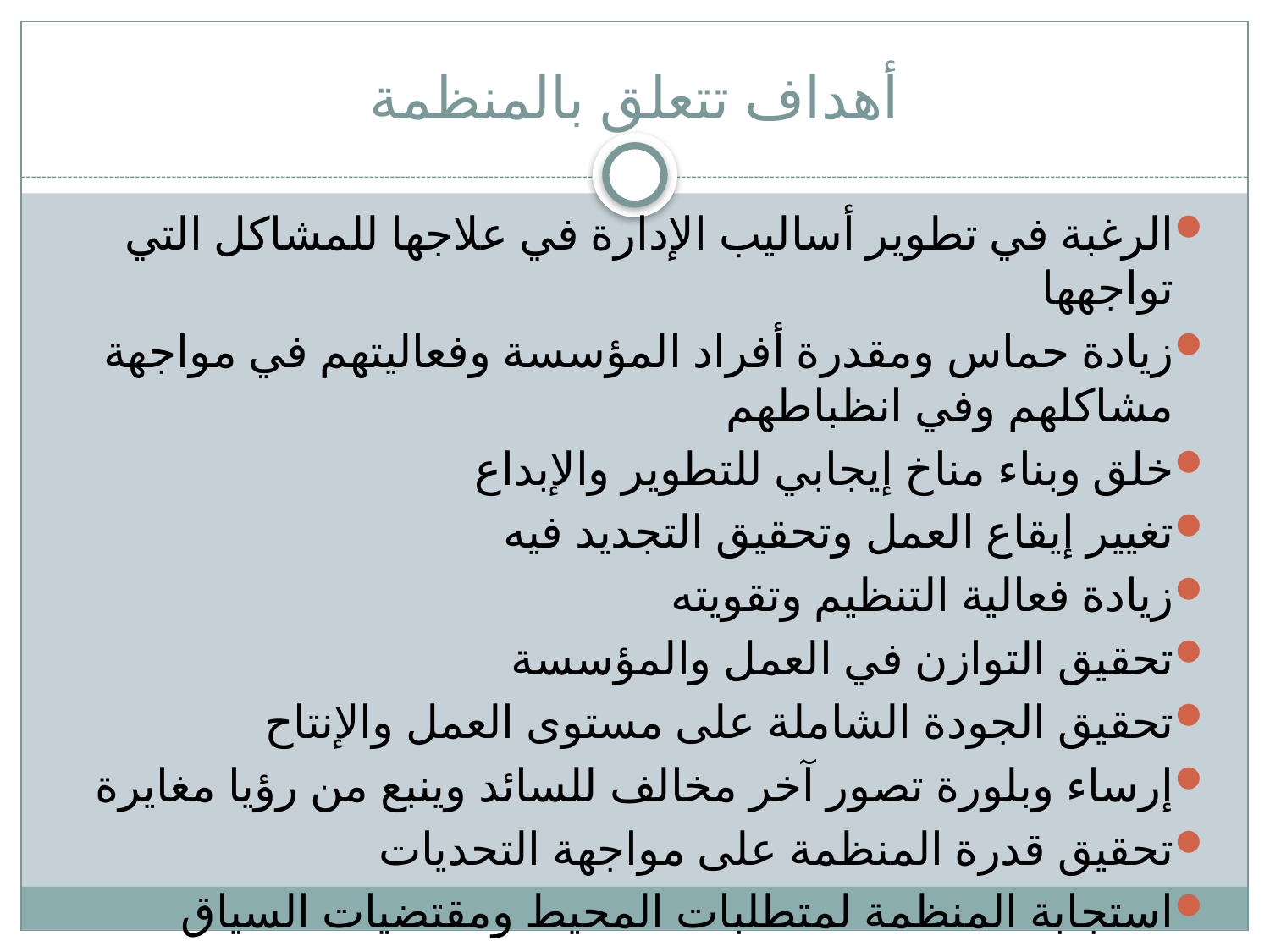

# أهداف تتعلق بالمنظمة
الرغبة في تطوير أساليب الإدارة في علاجها للمشاكل التي تواجهها
زيادة حماس ومقدرة أفراد المؤسسة وفعاليتهم في مواجهة مشاكلهم وفي انظباطهم
خلق وبناء مناخ إيجابي للتطوير والإبداع
تغيير إيقاع العمل وتحقيق التجديد فيه
زيادة فعالية التنظيم وتقويته
تحقيق التوازن في العمل والمؤسسة
تحقيق الجودة الشاملة على مستوى العمل والإنتاح
إرساء وبلورة تصور آخر مخالف للسائد وينبع من رؤيا مغايرة
تحقيق قدرة المنظمة على مواجهة التحديات
استجابة المنظمة لمتطلبات المحيط ومقتضيات السياق